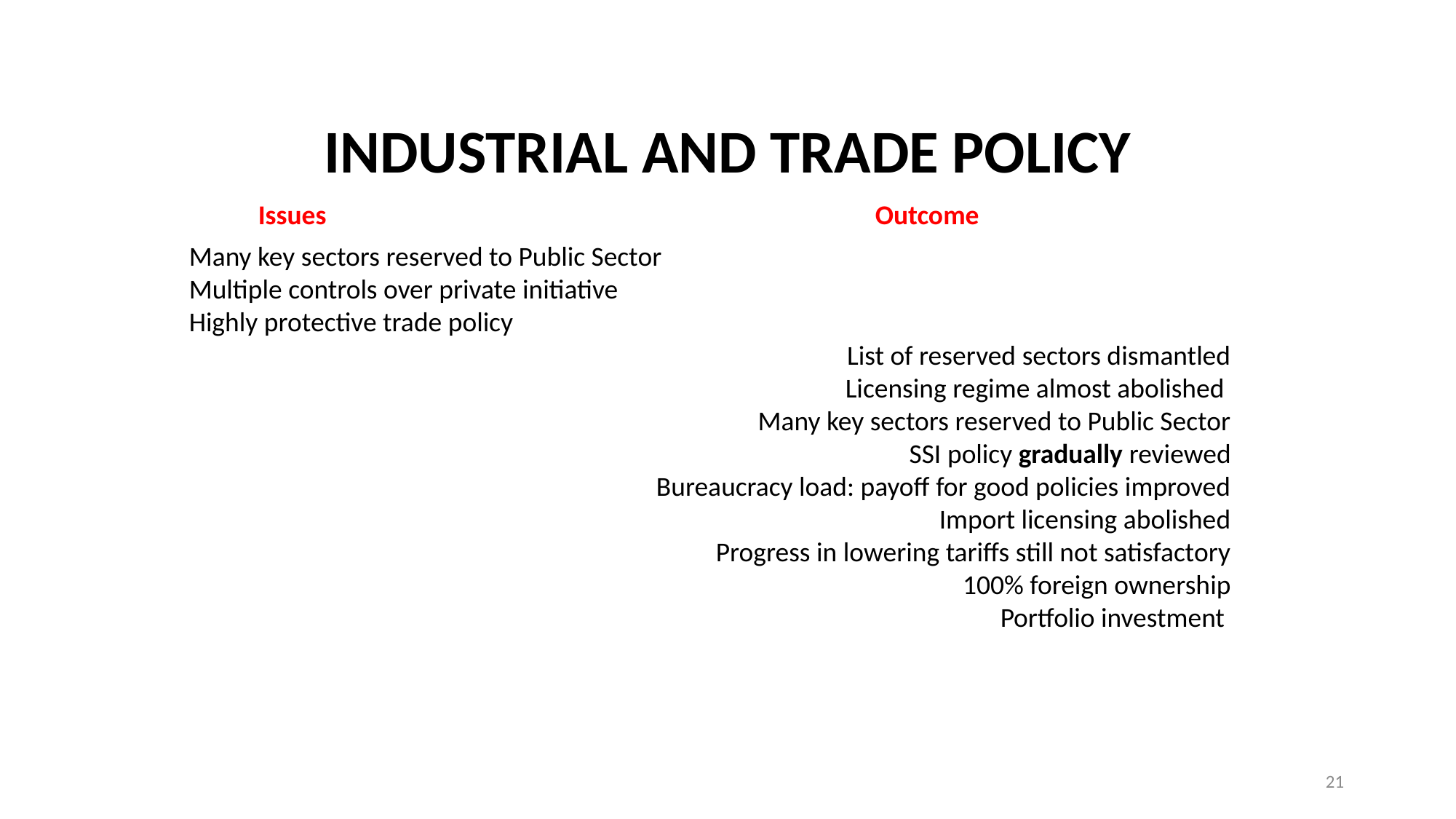

INDUSTRIAL AND TRADE POLICY
Issues                                                                                         Outcome
Many key sectors reserved to Public Sector
Multiple controls over private initiative
Highly protective trade policy
List of reserved sectors dismantled
Licensing regime almost abolished
Many key sectors reserved to Public Sector
SSI policy gradually reviewed
Bureaucracy load: payoff for good policies improved
Import licensing abolished
Progress in lowering tariffs still not satisfactory
100% foreign ownership
Portfolio investment

21